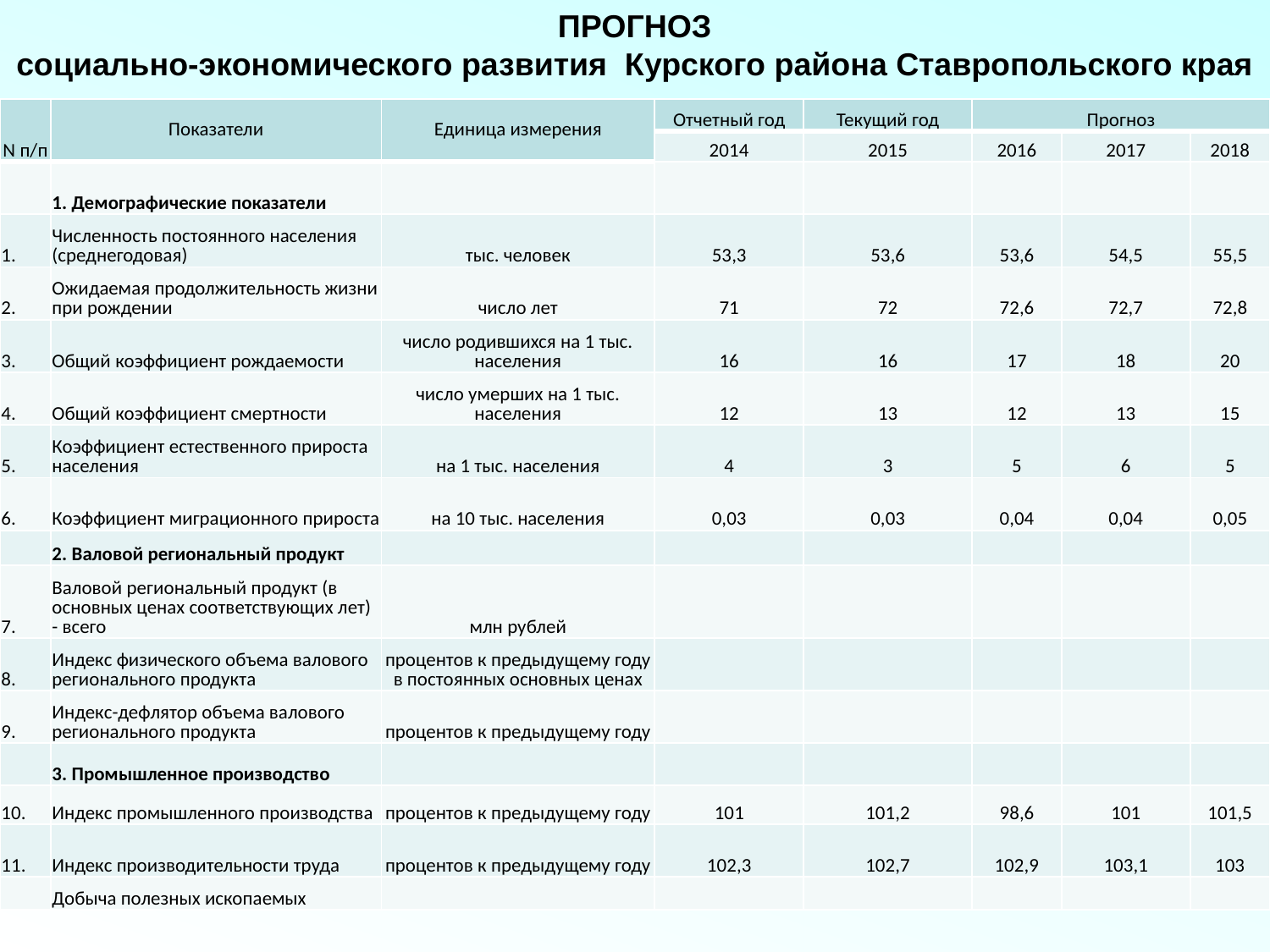

ПРОГНОЗ
социально-экономического развития  Курского района Ставропольского края

| N п/п | Показатели | Единица измерения | Отчетный год | Текущий год | Прогноз |  |  |
| --- | --- | --- | --- | --- | --- | --- | --- |
|  |  |  | 2014 | 2015 | 2016 | 2017 | 2018 |
|  | 1. Демографические показатели |  |  |  |  |  |  |
| 1. | Численность постоянного населения (среднегодовая) | тыс. человек | 53,3 | 53,6 | 53,6 | 54,5 | 55,5 |
| 2. | Ожидаемая продолжительность жизни при рождении | число лет | 71 | 72 | 72,6 | 72,7 | 72,8 |
| 3. | Общий коэффициент рождаемости | число родившихся на 1 тыс. населения | 16 | 16 | 17 | 18 | 20 |
| 4. | Общий коэффициент смертности | число умерших на 1 тыс. населения | 12 | 13 | 12 | 13 | 15 |
| 5. | Коэффициент естественного прироста населения | на 1 тыс. населения | 4 | 3 | 5 | 6 | 5 |
| 6. | Коэффициент миграционного прироста | на 10 тыс. населения | 0,03 | 0,03 | 0,04 | 0,04 | 0,05 |
|  | 2. Валовой региональный продукт |  |  |  |  |  |  |
| 7. | Валовой региональный продукт (в основных ценах соответствующих лет) - всего | млн рублей |  |  |  |  |  |
| 8. | Индекс физического объема валового регионального продукта | процентов к предыдущему году в постоянных основных ценах |  |  |  |  |  |
| 9. | Индекс-дефлятор объема валового регионального продукта | процентов к предыдущему году |  |  |  |  |  |
|  | 3. Промышленное производство |  |  |  |  |  |  |
| 10. | Индекс промышленного производства | процентов к предыдущему году | 101 | 101,2 | 98,6 | 101 | 101,5 |
| 11. | Индекс производительности труда | процентов к предыдущему году | 102,3 | 102,7 | 102,9 | 103,1 | 103 |
|  | Добыча полезных ископаемых |  |  |  |  |  |  |